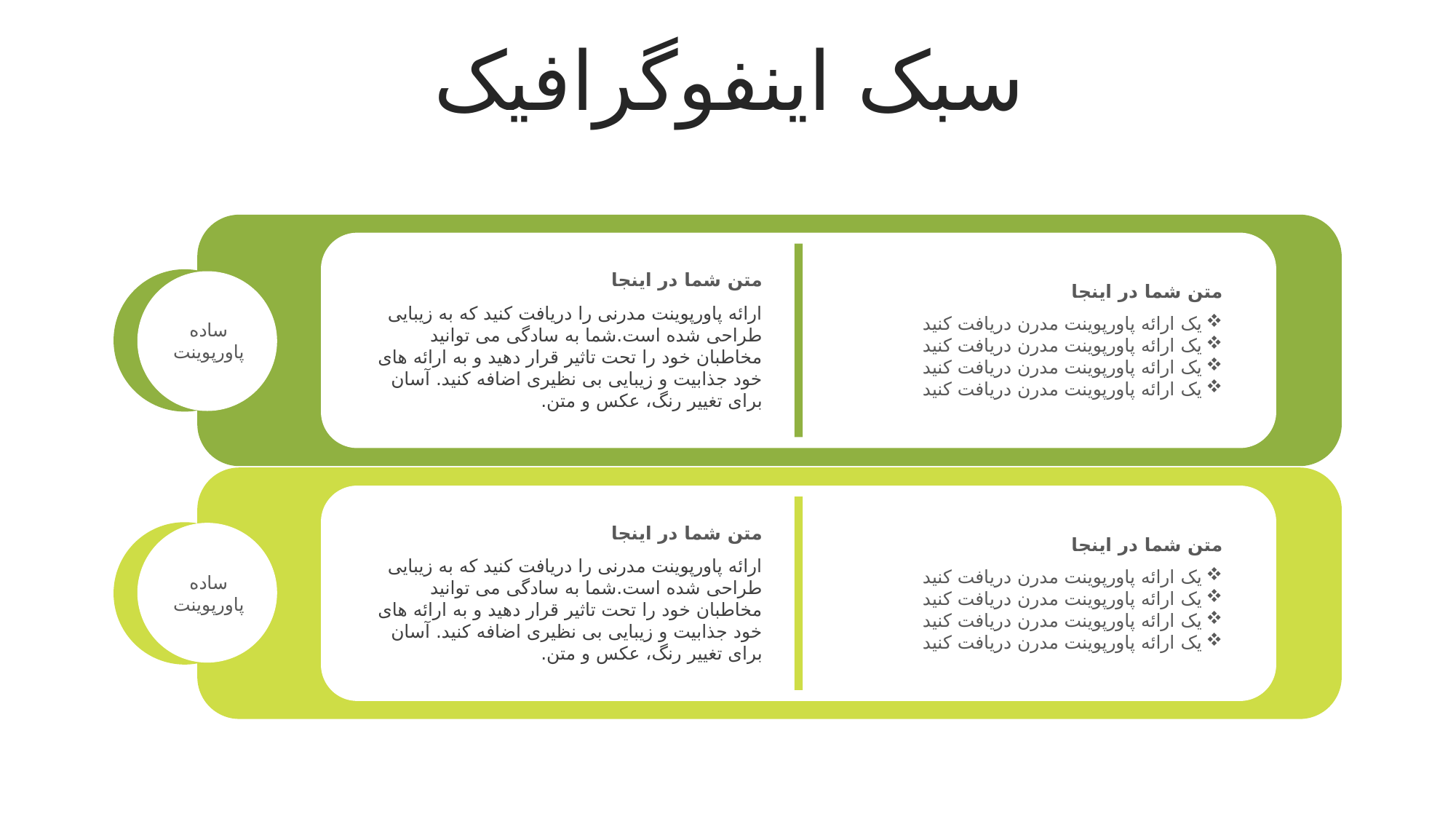

سبک اینفوگرافیک

متن شما در اینجا
ارائه پاورپوینت مدرنی را دریافت کنید که به زیبایی طراحی شده است.شما به سادگی می توانید مخاطبان خود را تحت تاثیر قرار دهید و به ارائه های خود جذابیت و زیبایی بی نظیری اضافه کنید. آسان برای تغییر رنگ، عکس و متن.

متن شما در اینجا
یک ارائه پاورپوینت مدرن دریافت کنید
یک ارائه پاورپوینت مدرن دریافت کنید
یک ارائه پاورپوینت مدرن دریافت کنید
یک ارائه پاورپوینت مدرن دریافت کنید
ساده
پاورپوینت

متن شما در اینجا
ارائه پاورپوینت مدرنی را دریافت کنید که به زیبایی طراحی شده است.شما به سادگی می توانید مخاطبان خود را تحت تاثیر قرار دهید و به ارائه های خود جذابیت و زیبایی بی نظیری اضافه کنید. آسان برای تغییر رنگ، عکس و متن.

متن شما در اینجا
یک ارائه پاورپوینت مدرن دریافت کنید
یک ارائه پاورپوینت مدرن دریافت کنید
یک ارائه پاورپوینت مدرن دریافت کنید
یک ارائه پاورپوینت مدرن دریافت کنید
ساده
پاورپوینت